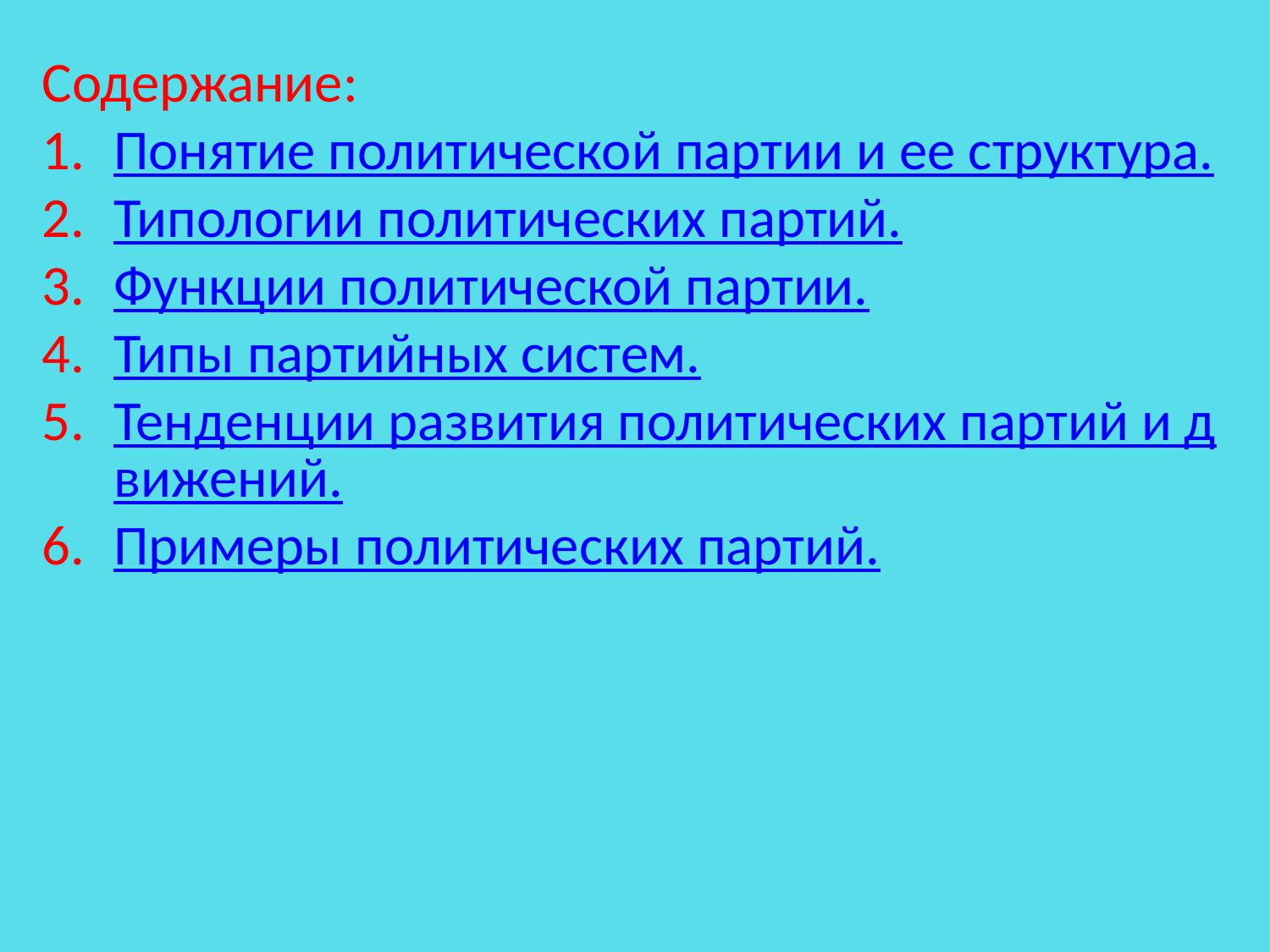

Содержание:
Понятие политической партии и ее структура.
Типологии политических партий.
Функции политической партии.
Типы партийных систем.
Тенденции развития политических партий и движений.
Примеры политических партий.